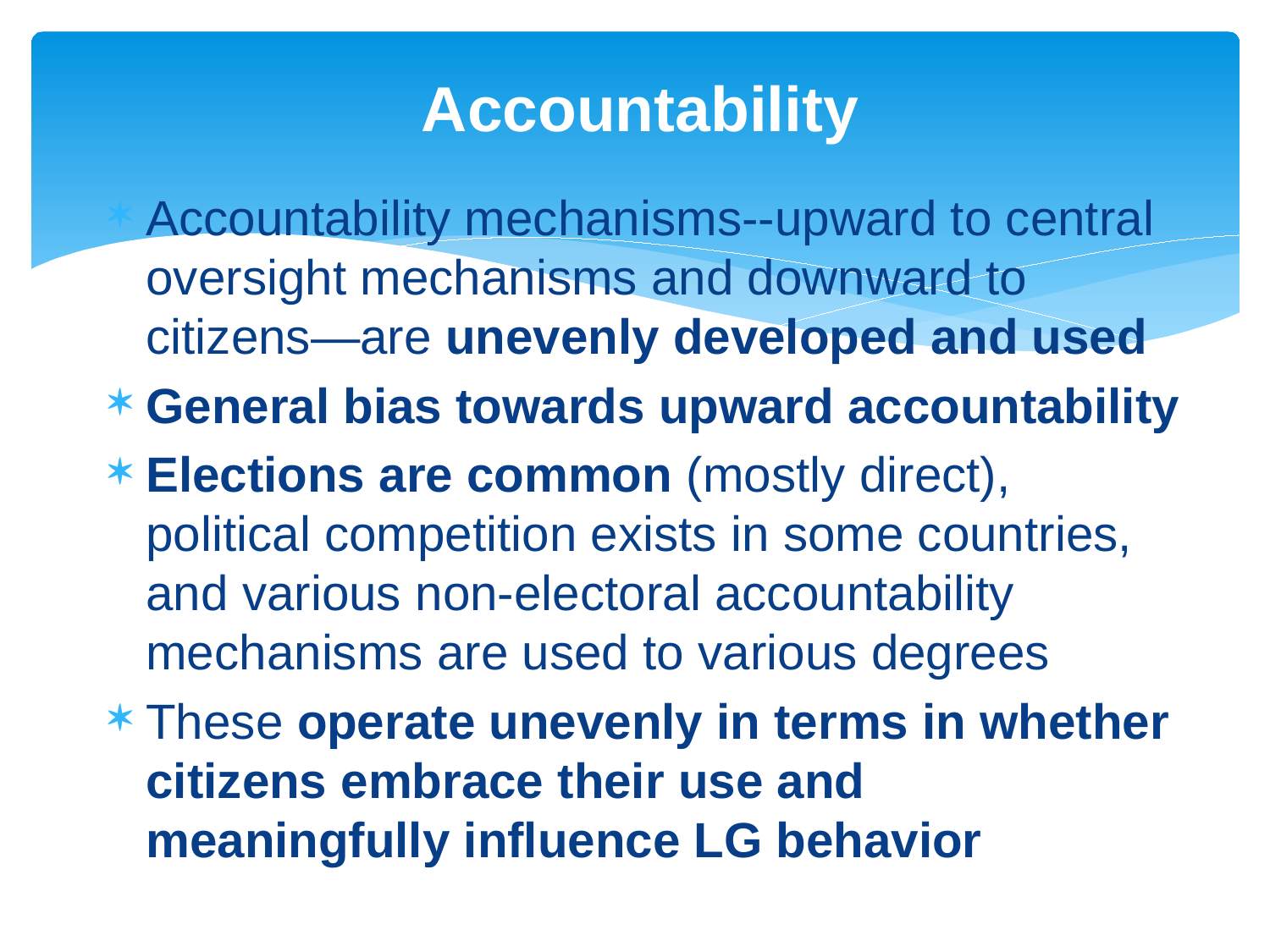

# Accountability
Accountability mechanisms--upward to central oversight mechanisms and downward to citizens—are unevenly developed and used
General bias towards upward accountability
Elections are common (mostly direct), political competition exists in some countries, and various non-electoral accountability mechanisms are used to various degrees
These operate unevenly in terms in whether citizens embrace their use and meaningfully influence LG behavior